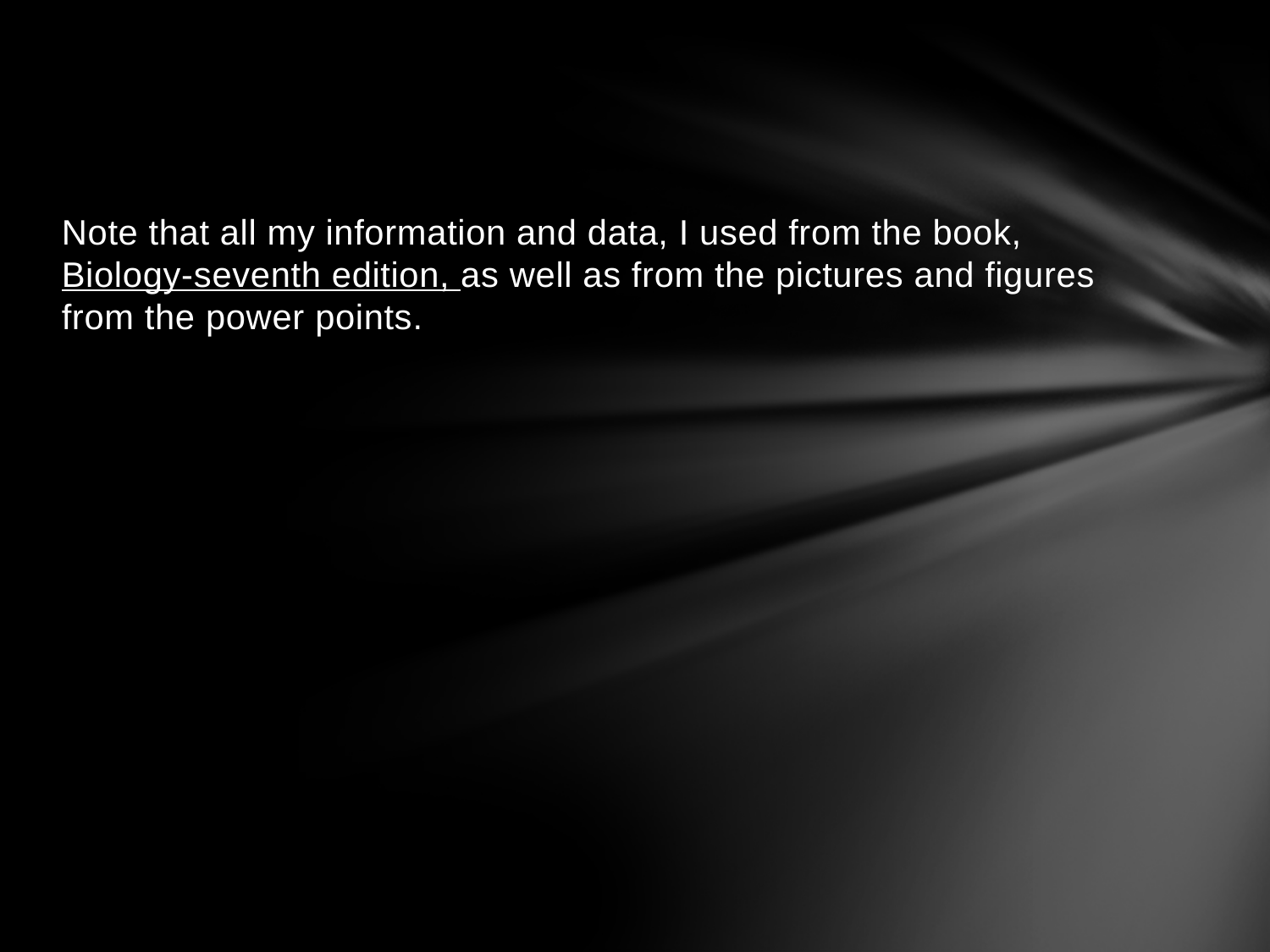

Note that all my information and data, I used from the book, Biology-seventh edition, as well as from the pictures and figures from the power points.